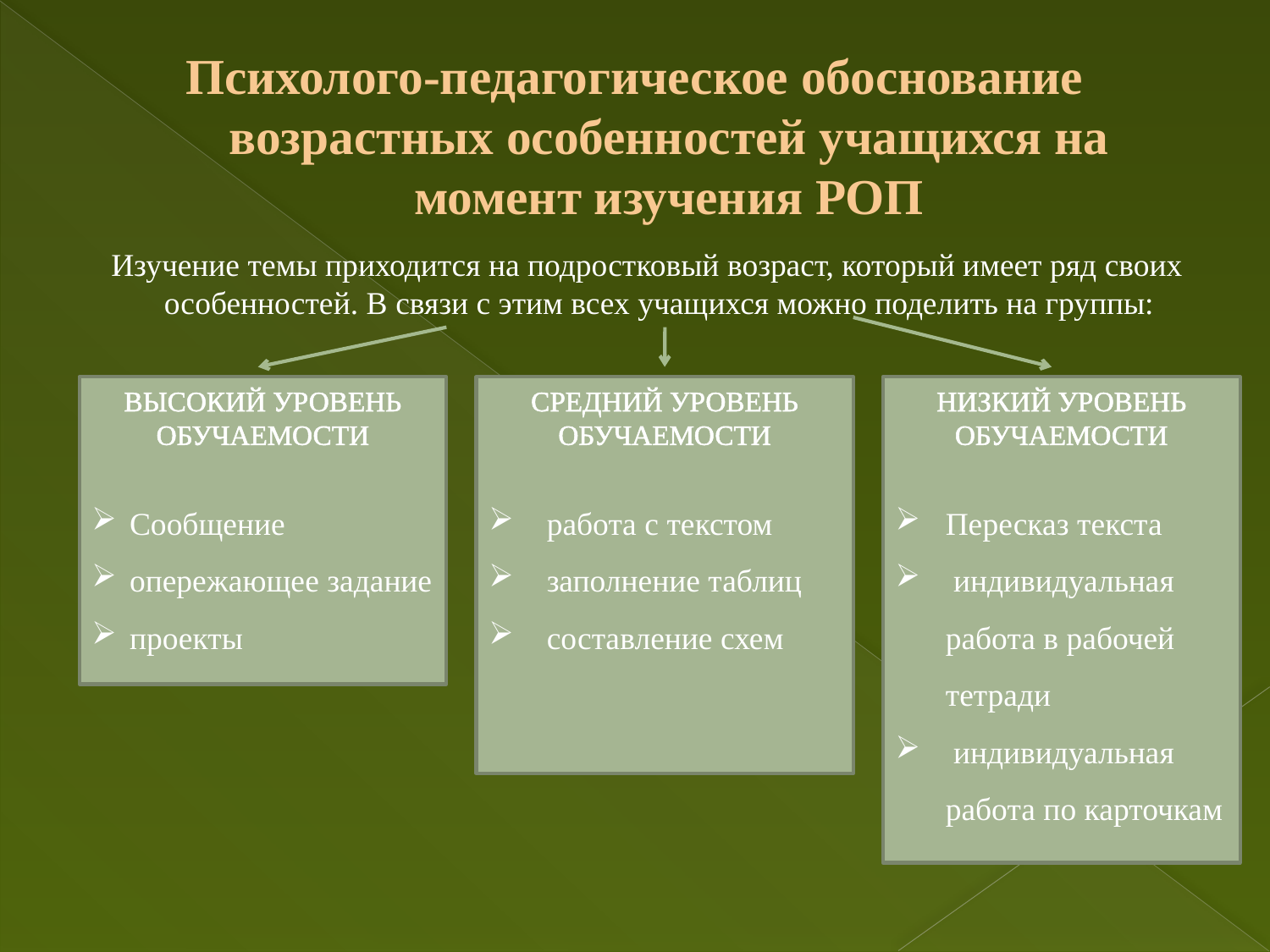

# Психолого-педагогическое обоснование возрастных особенностей учащихся на момент изучения РОП
Изучение темы приходится на подростковый возраст, который имеет ряд своих особенностей. В связи с этим всех учащихся можно поделить на группы:
ВЫСОКИЙ УРОВЕНЬ
ОБУЧАЕМОСТИ

Сообщение
опережающее задание
проекты
СРЕДНИЙ УРОВЕНЬ
ОБУЧАЕМОСТИ

 работа с текстом
 заполнение таблиц
 составление схем
НИЗКИЙ УРОВЕНЬ
ОБУЧАЕМОСТИ

Пересказ текста
 индивидуальная работа в рабочей тетради
 индивидуальная работа по карточкам